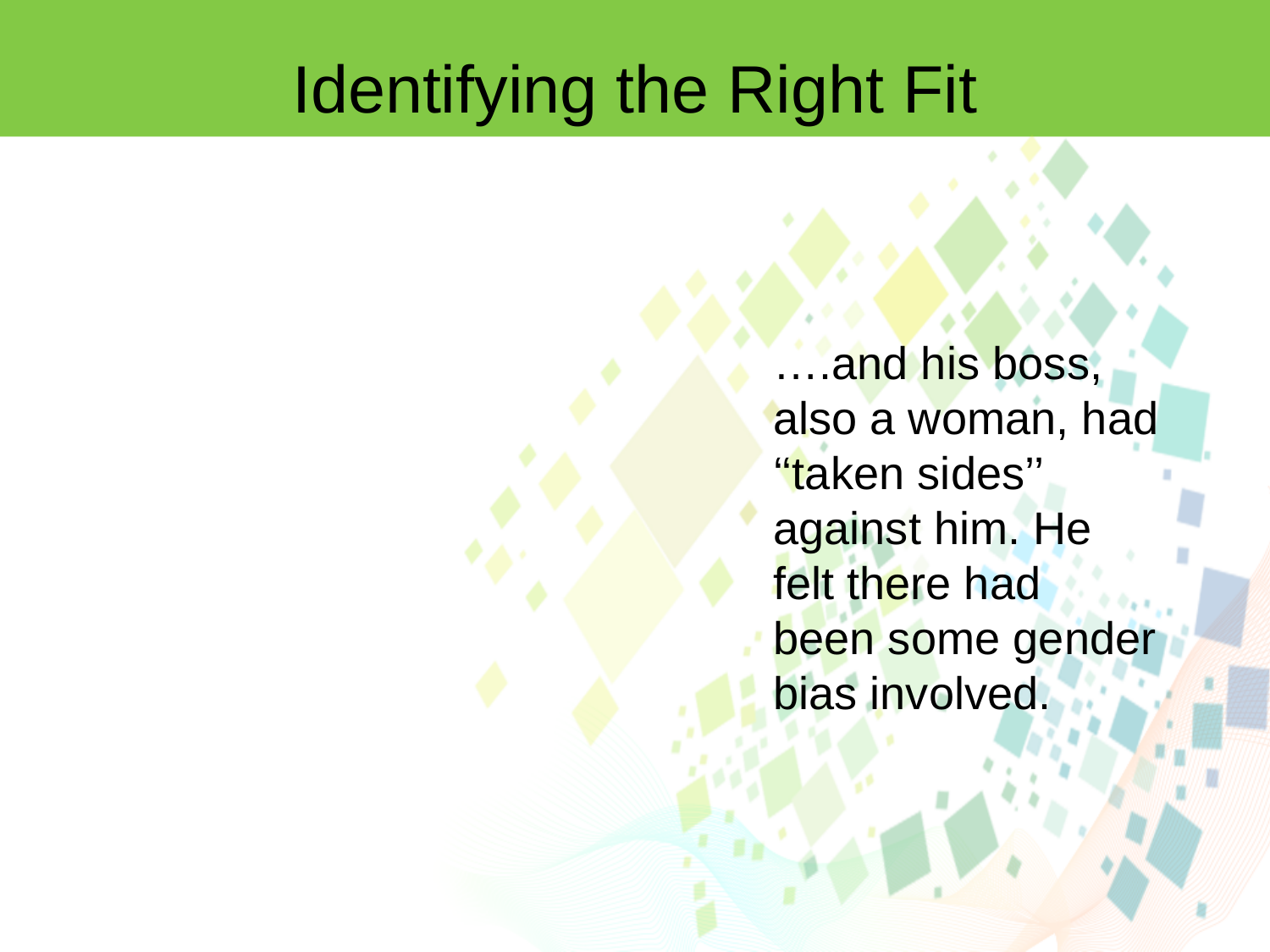

Identifying the Right Fit
….and his boss, also a woman, had ‘‘taken sides’’ against him. He felt there had
been some gender bias involved.